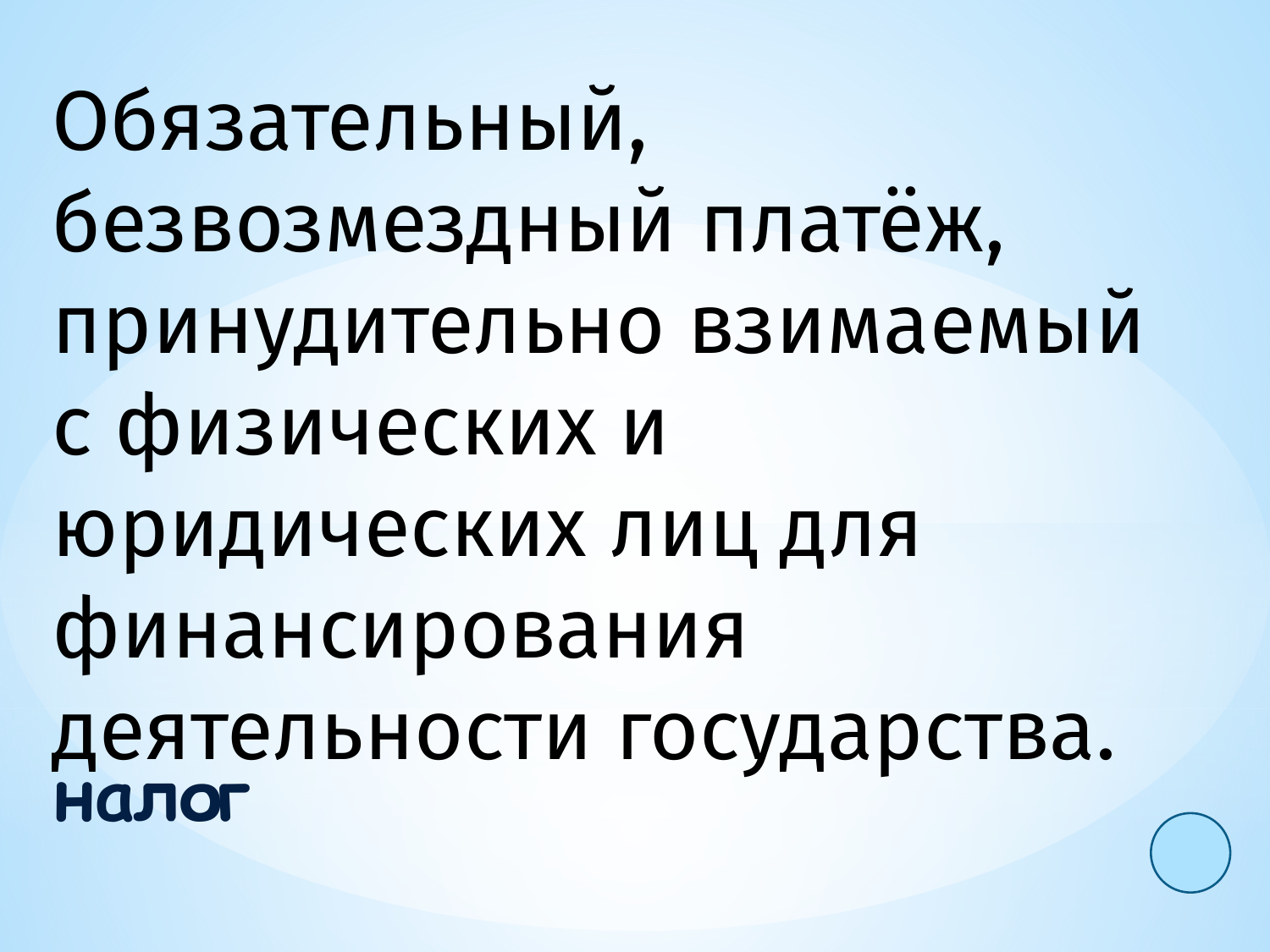

Обязательный, безвозмездный платёж, принудительно взимаемый с физических и юридических лиц для финансирования деятельности государства.
налог